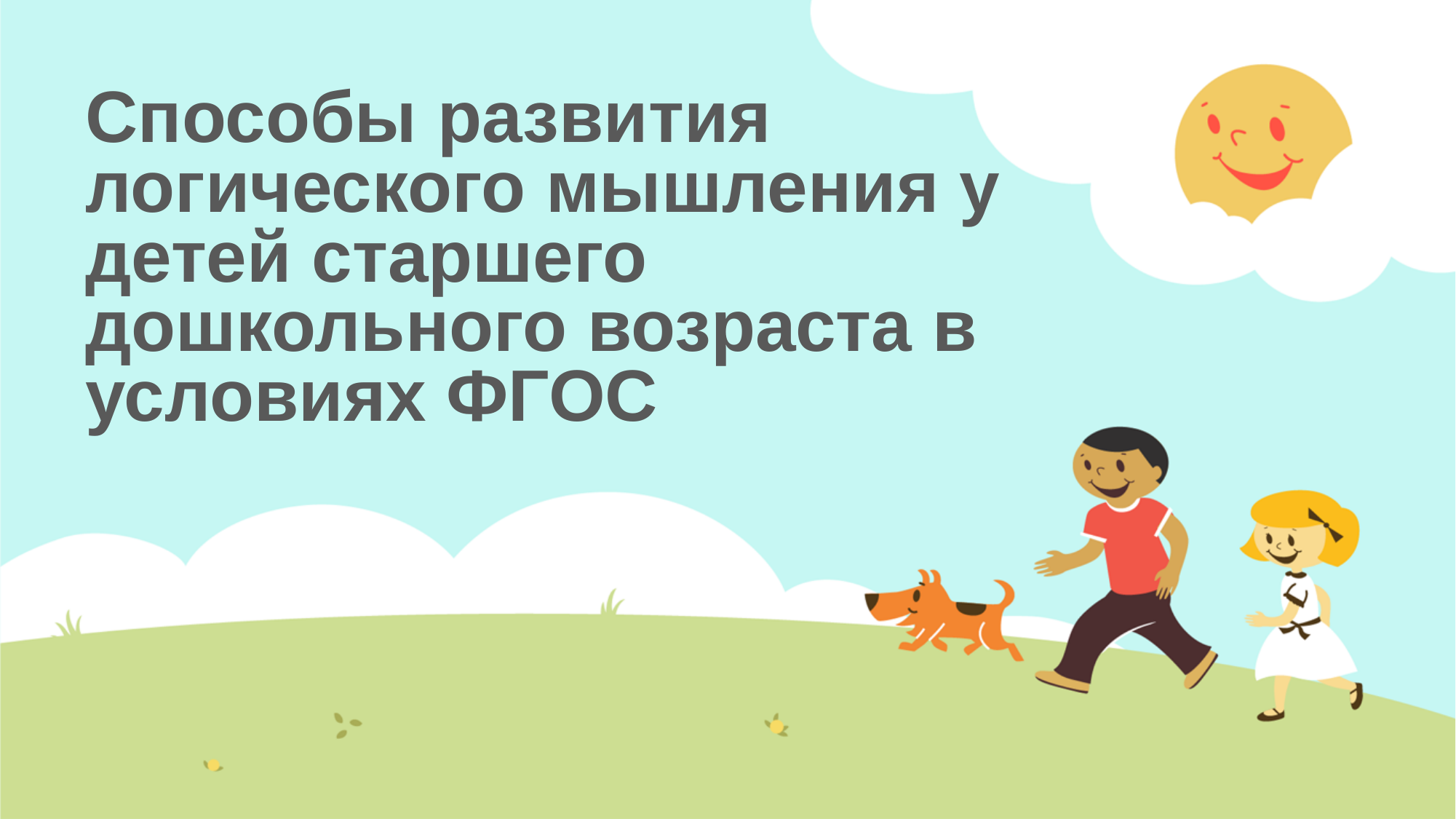

# Способы развития логического мышления у детей старшего дошкольного возраста в условиях ФГОС